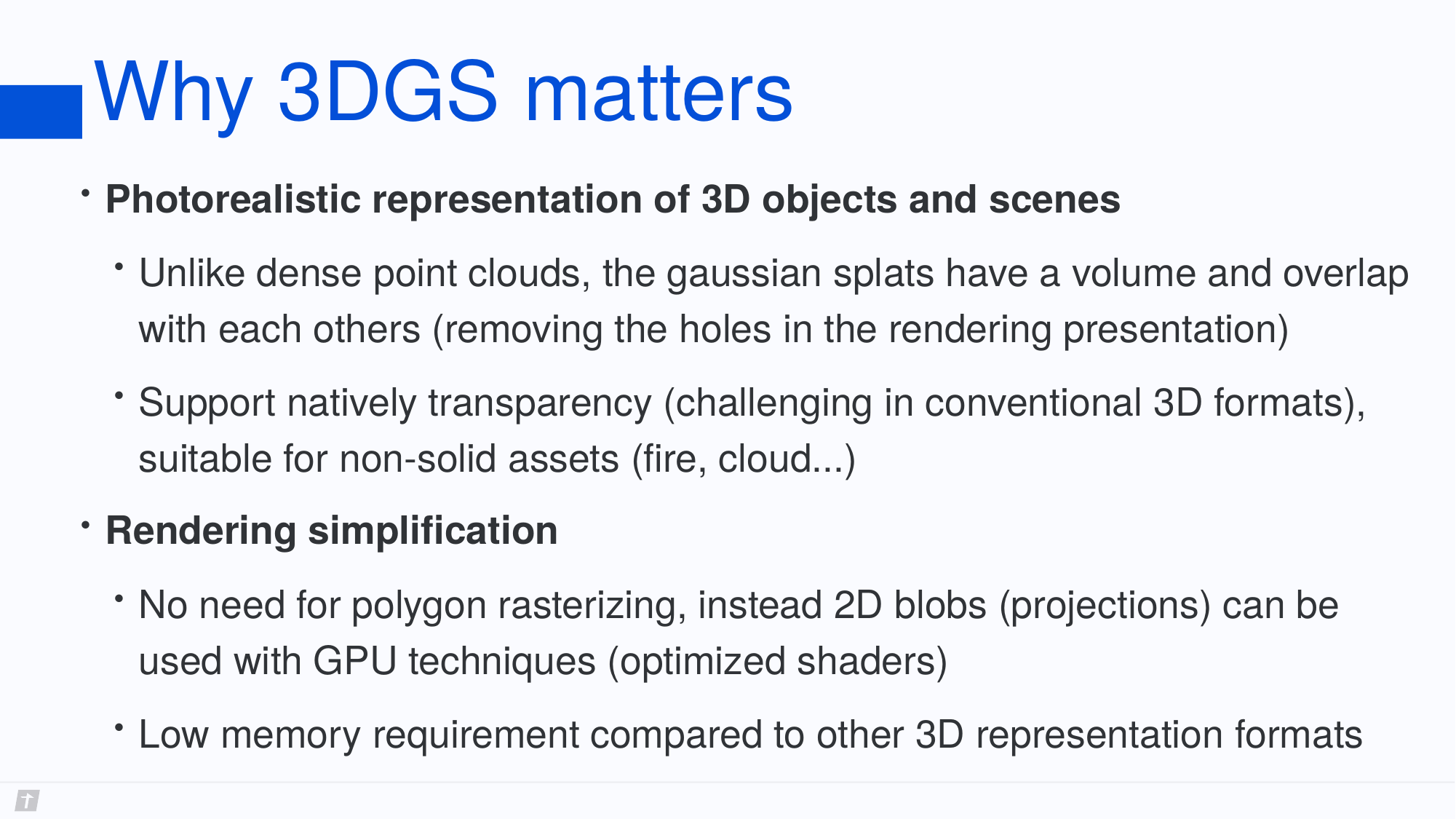

# Why 3DGS matters
Photorealistic representation of 3D objects and scenes
Unlike dense point clouds, the gaussian splats have a volume and overlap with each others (removing the holes in the rendering presentation)
Support natively transparency (challenging in conventional 3D formats), suitable for non-solid assets (fire, cloud...)
Rendering simplification
No need for polygon rasterizing, instead 2D blobs (projections) can be used with GPU techniques (optimized shaders)
Low memory requirement compared to other 3D representation formats